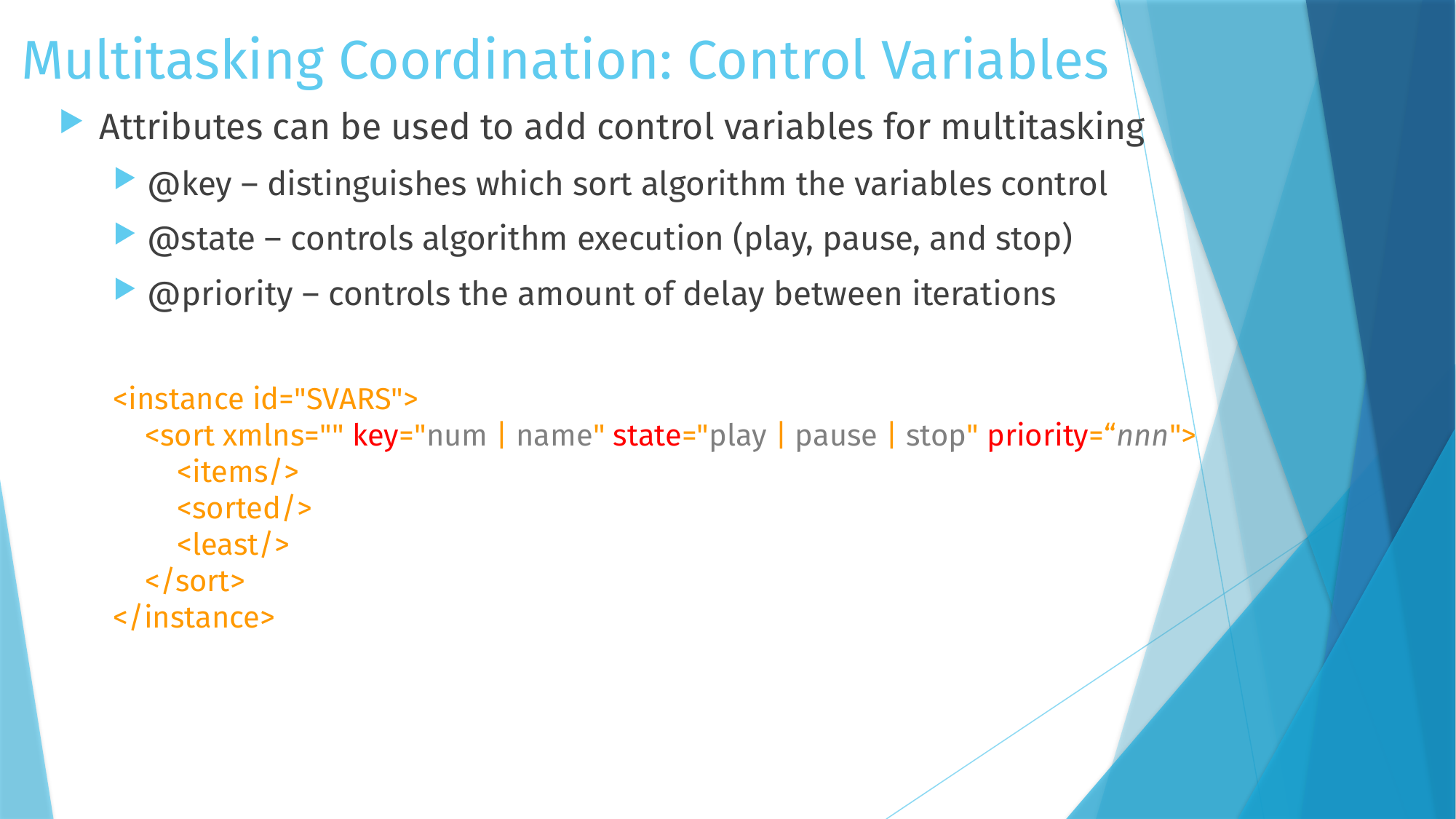

# Multitasking Coordination: Control Variables
Attributes can be used to add control variables for multitasking
@key – distinguishes which sort algorithm the variables control
@state – controls algorithm execution (play, pause, and stop)
@priority – controls the amount of delay between iterations

<instance id="SVARS">
    <sort xmlns="" key="num | name" state="play | pause | stop" priority=“nnn">
        <items/>
        <sorted/>
        <least/>
    </sort>
</instance>